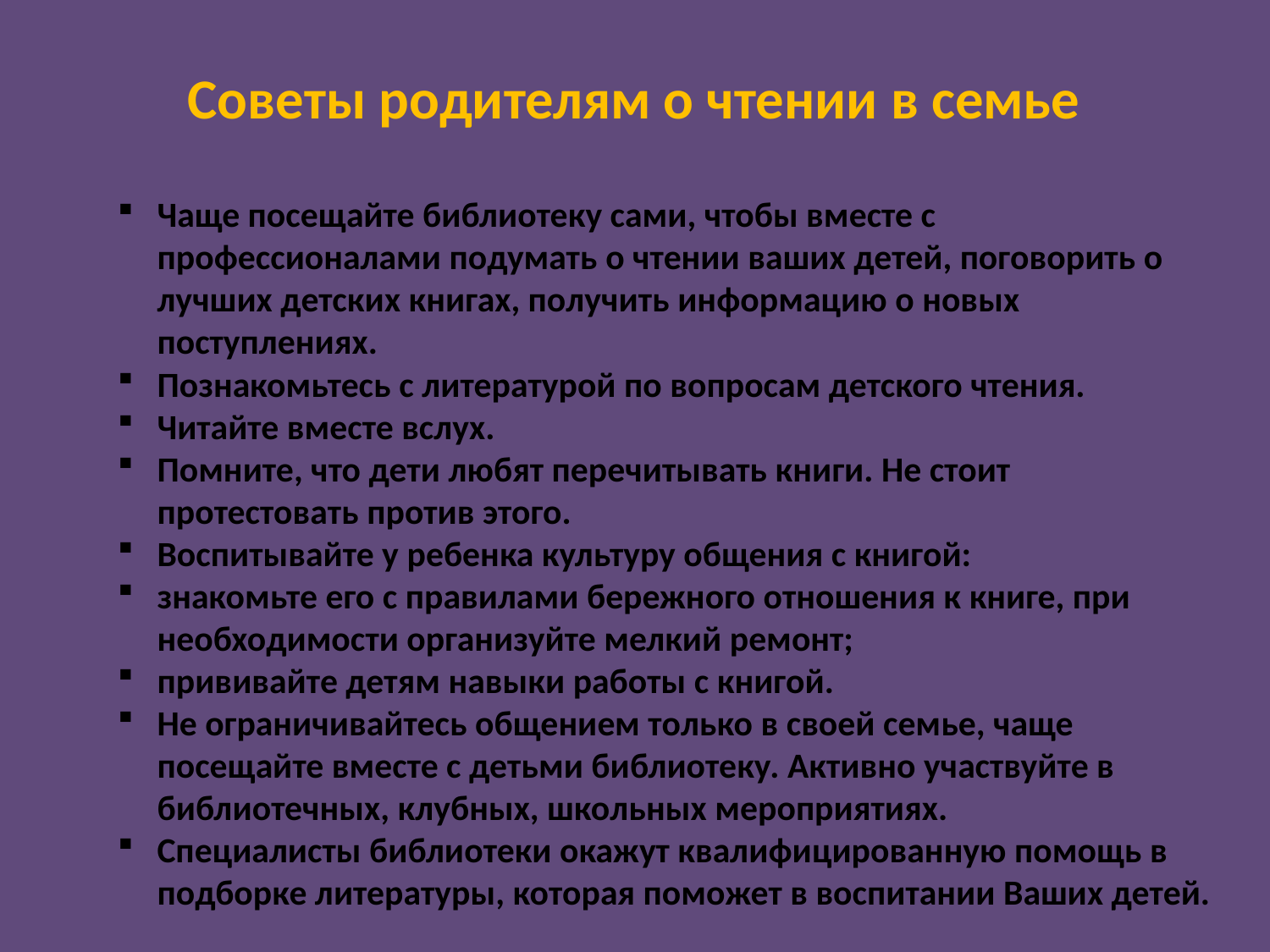

Советы родителям о чтении в семье
Чаще посещайте библиотеку сами, чтобы вместе с профессионалами подумать о чтении ваших детей, поговорить о лучших детских книгах, получить информацию о новых поступлениях.
Познакомьтесь с литературой по вопросам детского чтения.
Читайте вместе вслух.
Помните, что дети любят перечитывать книги. Не стоит протестовать против этого.
Воспитывайте у ребенка культуру общения с книгой:
знакомьте его с правилами бережного отношения к книге, при необходимости организуйте мелкий ремонт;
прививайте детям навыки работы с книгой.
Не ограничивайтесь общением только в своей семье, чаще посещайте вместе с детьми библиотеку. Активно участвуйте в библиотечных, клубных, школьных мероприятиях.
Специалисты библиотеки окажут квалифицированную помощь в подборке литературы, которая поможет в воспитании Ваших детей.